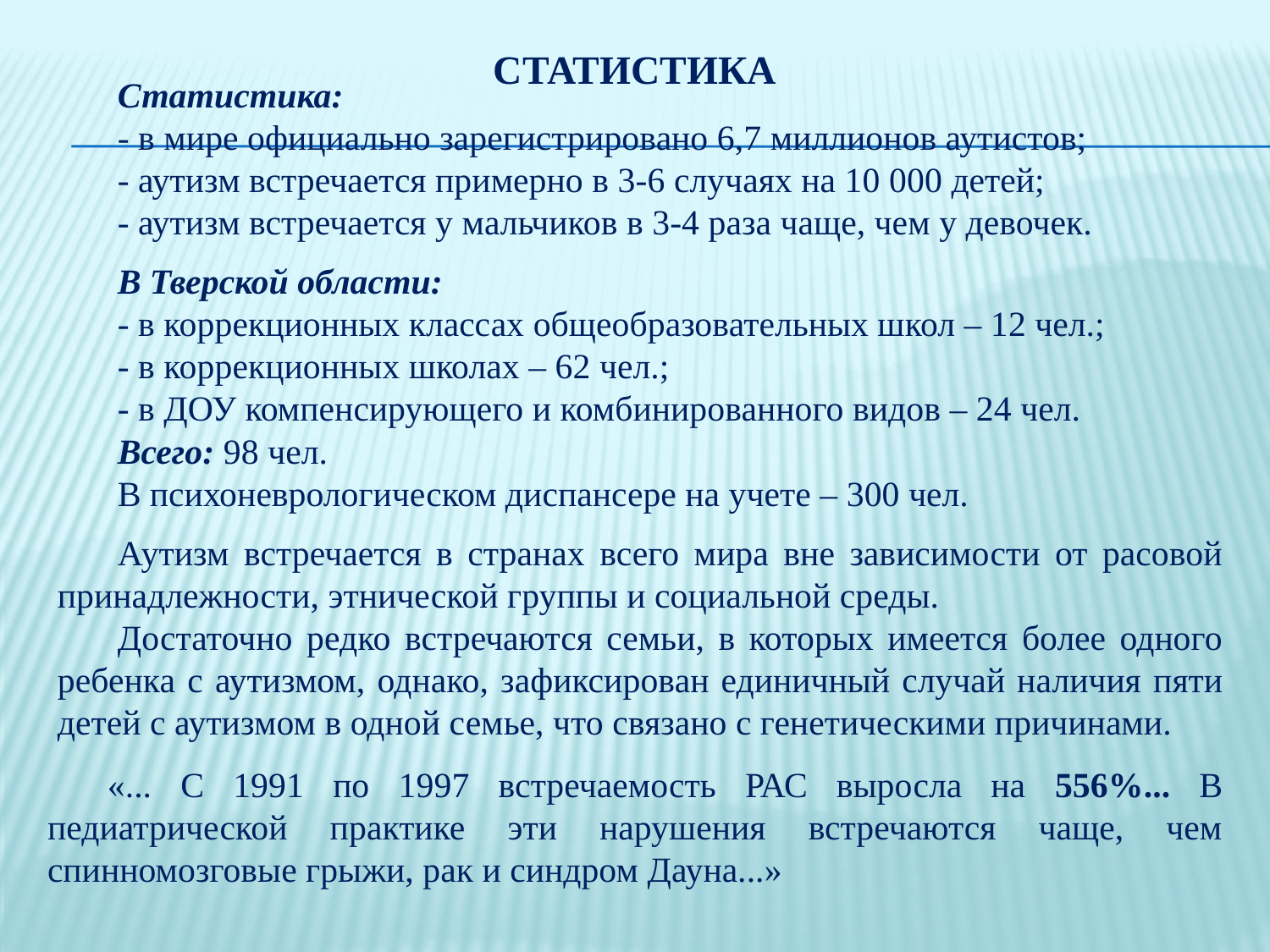

# Статистика
Статистика:
- в мире официально зарегистрировано 6,7 миллионов аутистов;
- аутизм встречается примерно в 3-6 случаях на 10 000 детей;
- аутизм встречается у мальчиков в 3-4 раза чаще, чем у девочек.

В Тверской области:
- в коррекционных классах общеобразовательных школ – 12 чел.;
- в коррекционных школах – 62 чел.;
- в ДОУ компенсирующего и комбинированного видов – 24 чел.
Всего: 98 чел.
В психоневрологическом диспансере на учете – 300 чел.

Аутизм встречается в странах всего мира вне зависимости от расовой принадлежности, этнической группы и социальной среды.
Достаточно редко встречаются семьи, в которых имеется более одного ребенка с аутизмом, однако, зафиксирован единичный случай наличия пяти детей с аутизмом в одной семье, что связано с генетическими причинами.

«... С 1991 по 1997 встречаемость РАС выросла на 556%... В педиатрической практике эти нарушения встречаются чаще, чем спинномозговые грыжи, рак и синдром Дауна...»